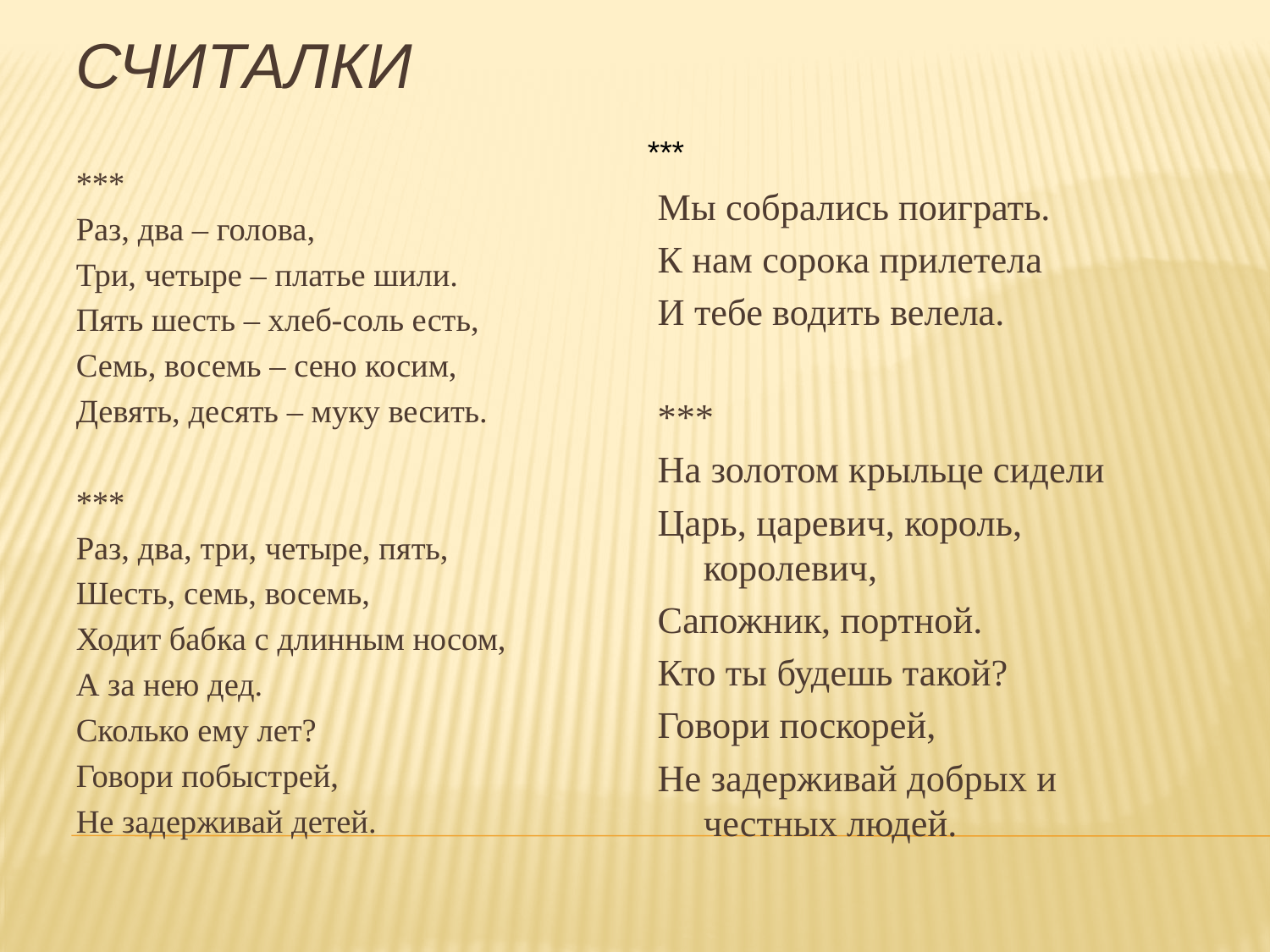

# Считалки
***
***
Раз, два – голова,
Три, четыре – платье шили.
Пять шесть – хлеб-соль есть,
Семь, восемь – сено косим,
Девять, десять – муку весить.

***
Раз, два, три, четыре, пять,
Шесть, семь, восемь,
Ходит бабка с длинным носом,
А за нею дед.
Сколько ему лет?
Говори побыстрей,
Не задерживай детей.

Мы собрались поиграть.
К нам сорока прилетела
И тебе водить велела.

***
На золотом крыльце сидели
Царь, царевич, король, королевич,
Сапожник, портной.
Кто ты будешь такой?
Говори поскорей,
Не задерживай добрых и честных людей.